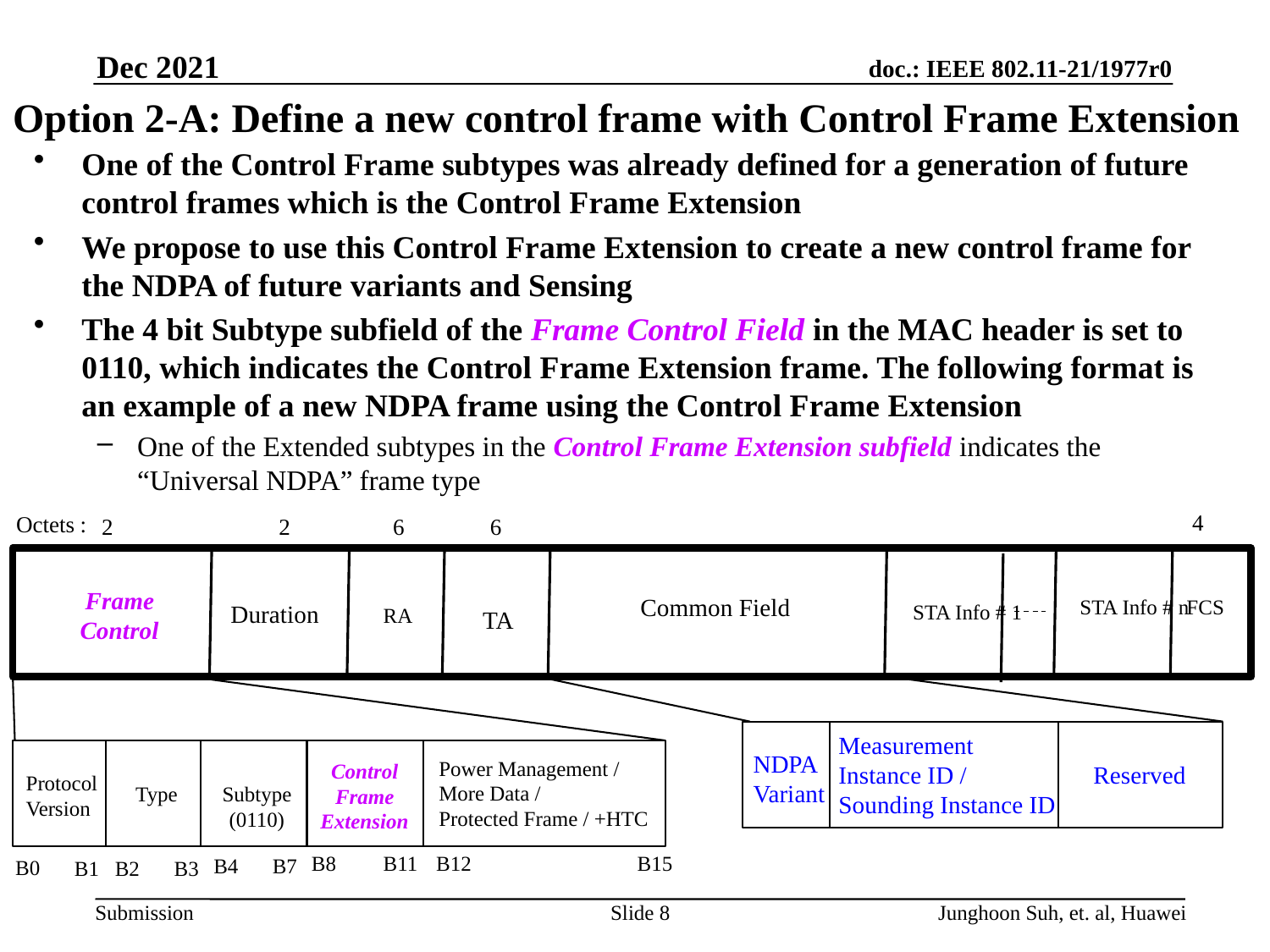

Dec 2021
# Option 2-A: Define a new control frame with Control Frame Extension
One of the Control Frame subtypes was already defined for a generation of future control frames which is the Control Frame Extension
We propose to use this Control Frame Extension to create a new control frame for the NDPA of future variants and Sensing
The 4 bit Subtype subfield of the Frame Control Field in the MAC header is set to 0110, which indicates the Control Frame Extension frame. The following format is an example of a new NDPA frame using the Control Frame Extension
One of the Extended subtypes in the Control Frame Extension subfield indicates the “Universal NDPA” frame type
                  4
Octets
:
2                             2                  6               6

Frame
Control
Common Field
STA Info # n
FCS
Duration
STA Info # 1
RA
TA

Measurement
Instance ID /
Sounding Instance ID

NDPA
Variant
Power Management /
More Data /
Protected Frame / +HTC
Control
Frame
Extension
Protocol
Version
Type
Subtype
(0110)
B8
B12
B11
B15
B4
B7
B0
B1
B2
B3
Reserved
Slide 8
Junghoon Suh, et. al, Huawei